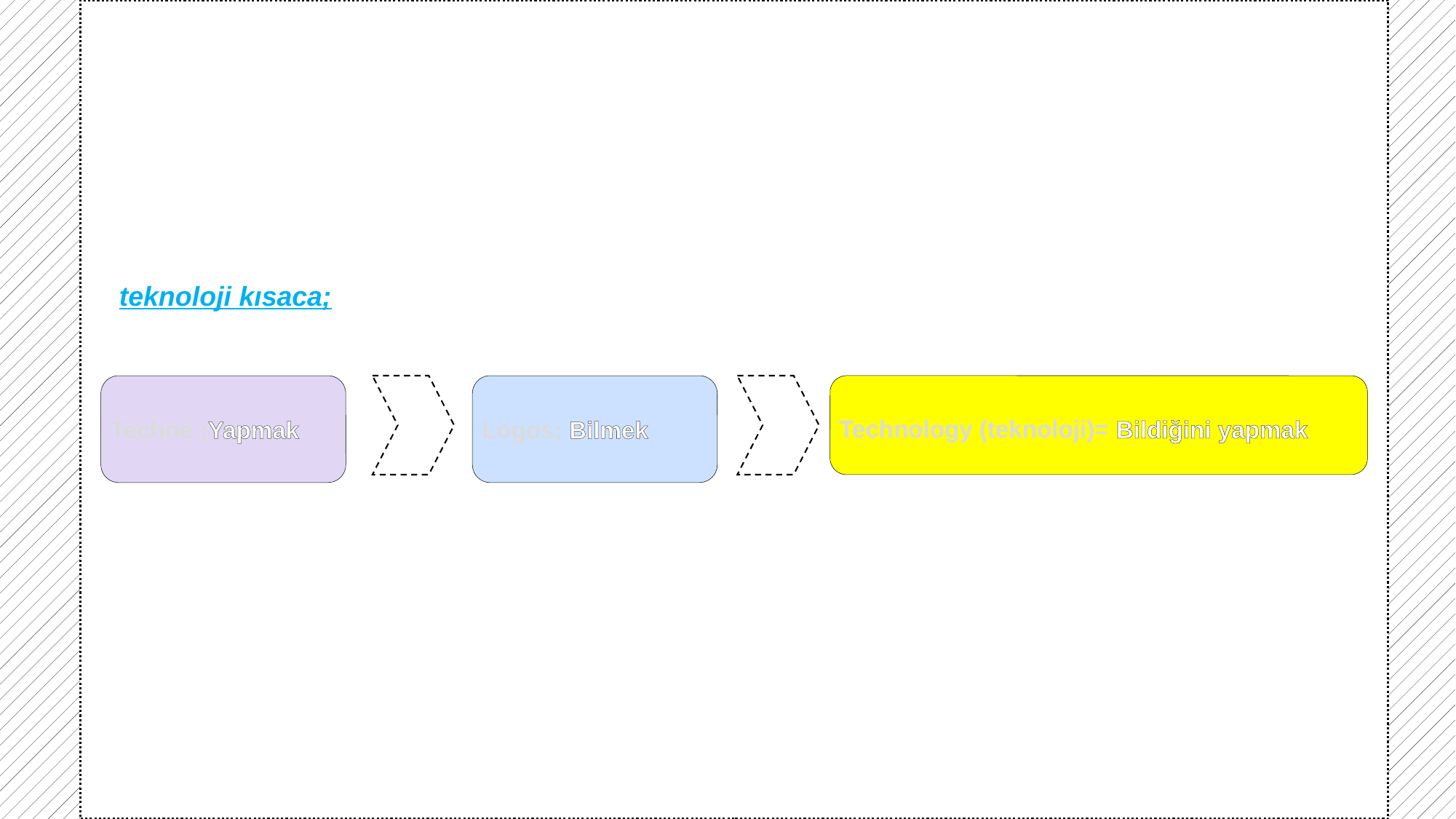

teknoloji kısaca;

Techne ;Yapmak

Logos; Bilmek

Technology (teknoloji)= Bildiğini yapmak